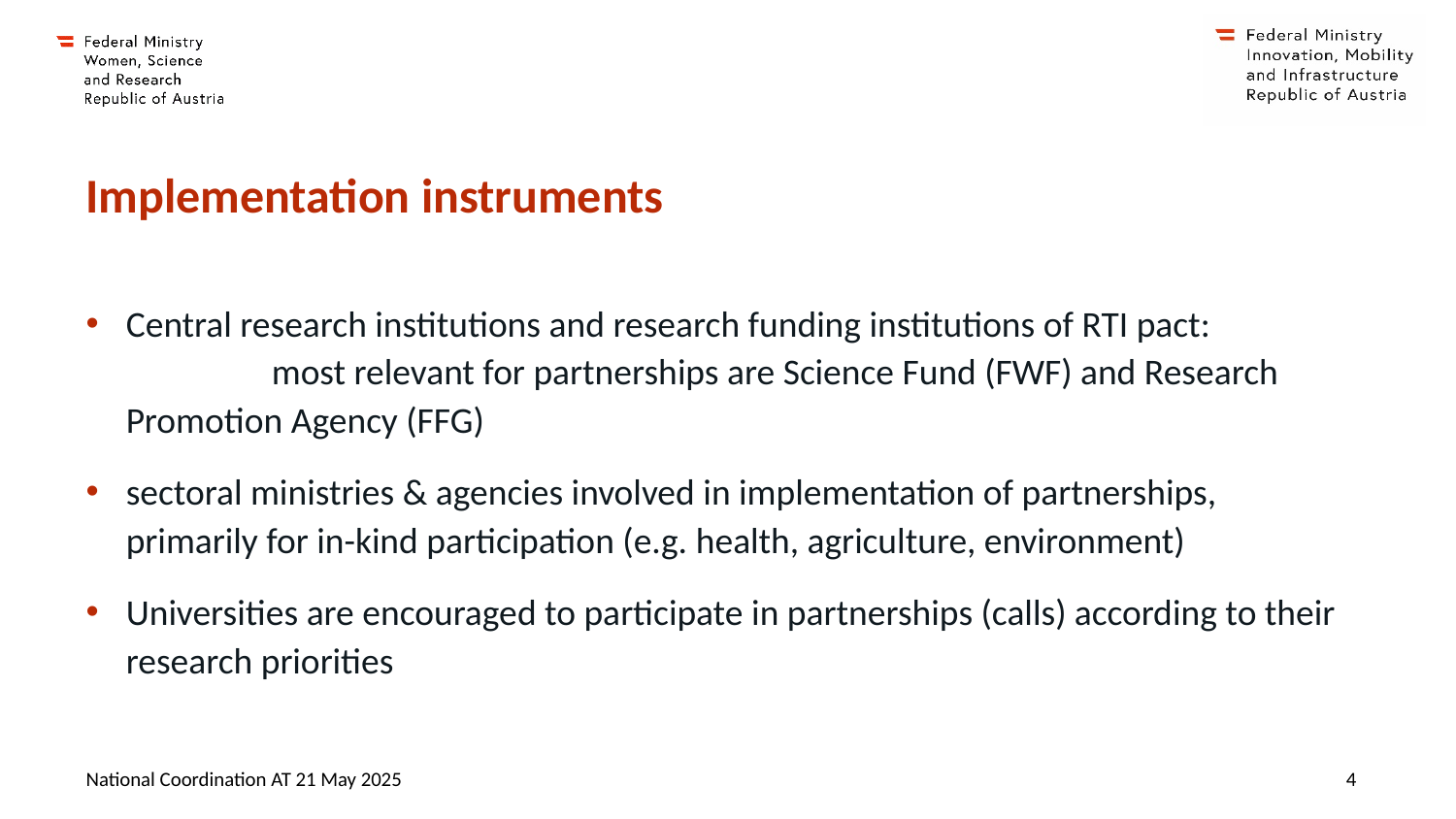

# Implementation instruments
Central research institutions and research funding institutions of RTI pact:
	most relevant for partnerships are Science Fund (FWF) and Research 	Promotion Agency (FFG)
sectoral ministries & agencies involved in implementation of partnerships, primarily for in-kind participation (e.g. health, agriculture, environment)
Universities are encouraged to participate in partnerships (calls) according to their research priorities

National Coordination AT 21 May 2025
4